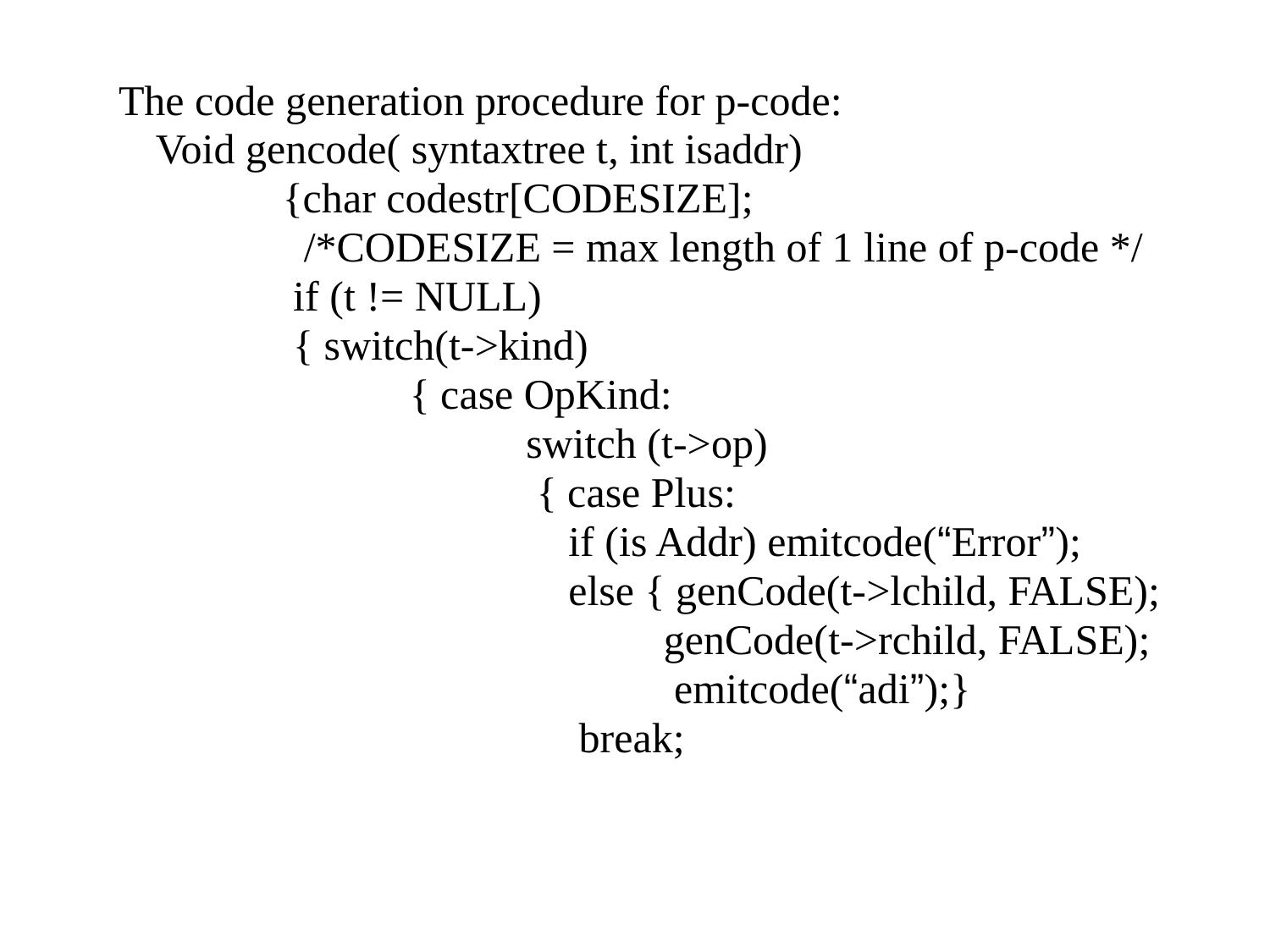

The code generation procedure for p-code:
	Void gencode( syntaxtree t, int isaddr)
		{char codestr[CODESIZE];
		  /*CODESIZE = max length of 1 line of p-code */
		 if (t != NULL)
		 { switch(t->kind)
			{ case OpKind:
			           switch (t->op)
				{ case Plus:
				   if (is Addr) emitcode(“Error”);
				   else { genCode(t->lchild, FALSE);
					genCode(t->rchild, FALSE);
					 emitcode(“adi”);}
				    break;